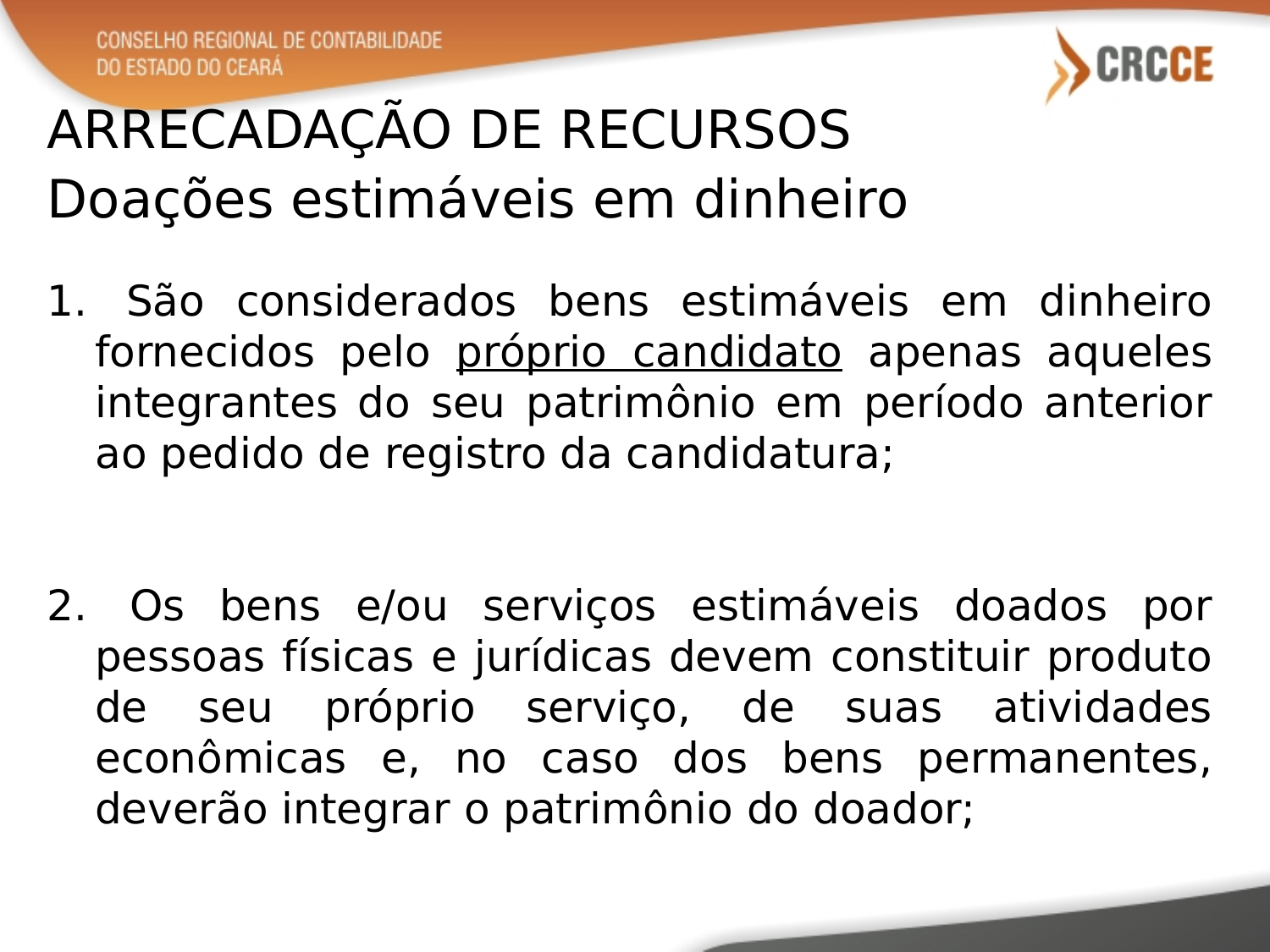

ARRECADAÇÃO DE RECURSOS
Doações estimáveis em dinheiro
 São considerados bens estimáveis em dinheiro fornecidos pelo próprio candidato apenas aqueles integrantes do seu patrimônio em período anterior ao pedido de registro da candidatura;

 Os bens e/ou serviços estimáveis doados por pessoas físicas e jurídicas devem constituir produto de seu próprio serviço, de suas atividades econômicas e, no caso dos bens permanentes, deverão integrar o patrimônio do doador;